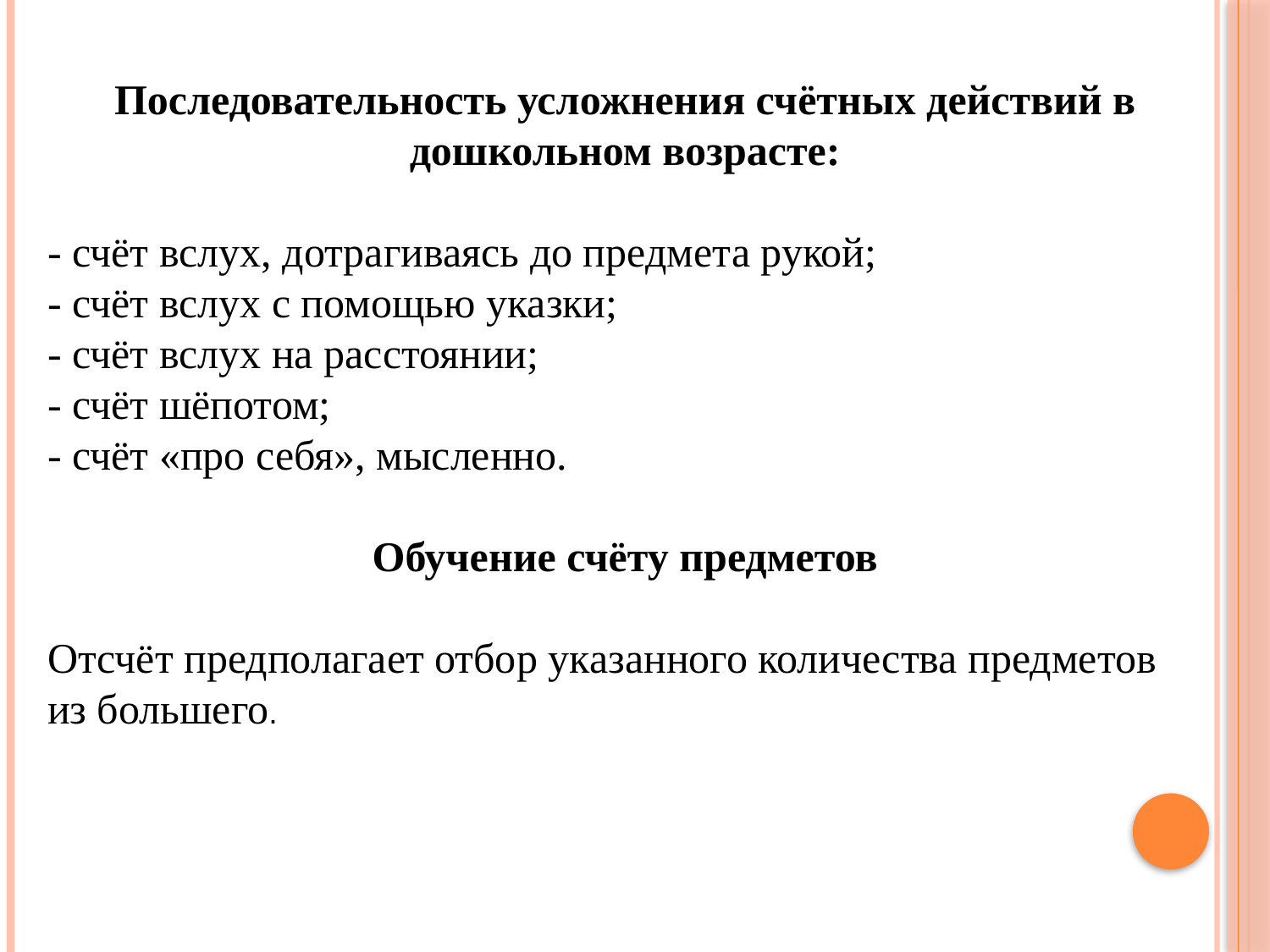

Последовательность усложнения счётных действий в дошкольном возрасте:

- счёт вслух, дотрагиваясь до предмета рукой;
- счёт вслух с помощью указки;
- счёт вслух на расстоянии;
- счёт шёпотом;
- счёт «про себя», мысленно.

Обучение счёту предметов

Отсчёт предполагает отбор указанного количества предметов из большего.